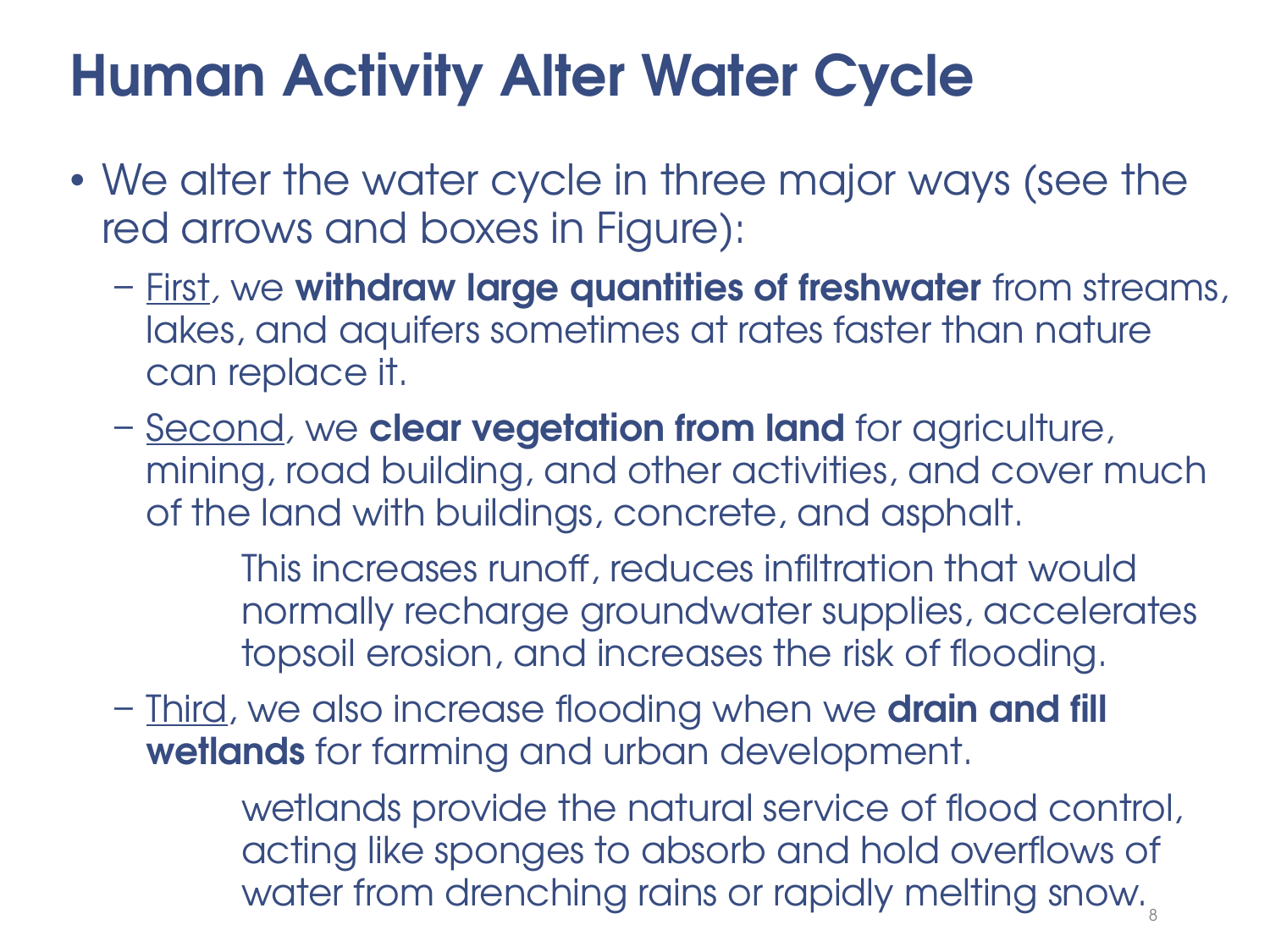

# Human Activity Alter Water Cycle
We alter the water cycle in three major ways (see the red arrows and boxes in Figure):
First, we withdraw large quantities of freshwater from streams, lakes, and aquifers sometimes at rates faster than nature can replace it.
Second, we clear vegetation from land for agriculture, mining, road building, and other activities, and cover much of the land with buildings, concrete, and asphalt.
	This increases runoff, reduces infiltration that would 	normally recharge groundwater supplies, accelerates 	topsoil erosion, and increases the risk of flooding.
Third, we also increase flooding when we drain and fill wetlands for farming and urban development.
	wetlands provide the natural service of flood control, 	acting like sponges to absorb and hold overflows of 	water from drenching rains or rapidly melting snow.
8